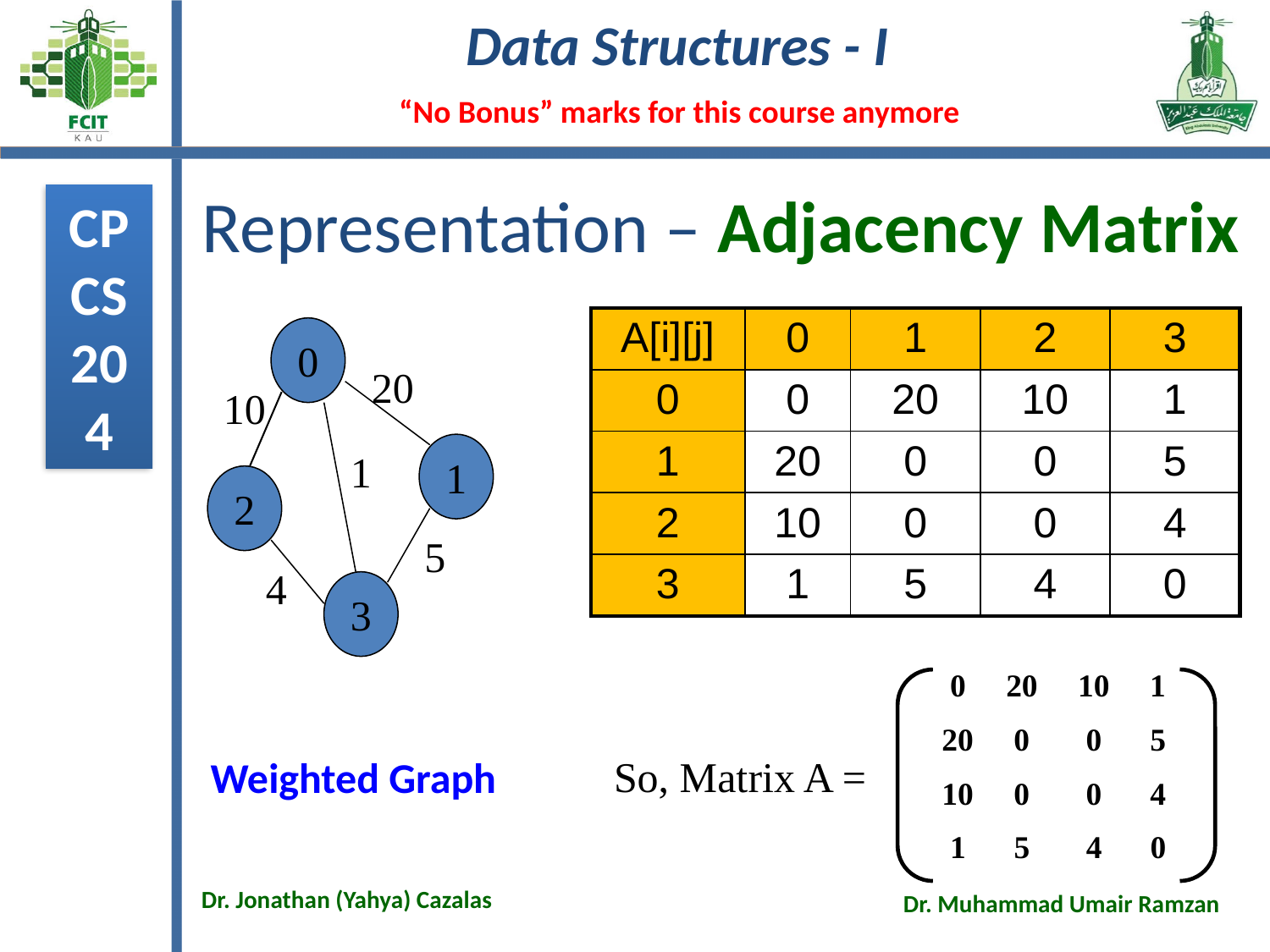

# Representation – Adjacency Matrix
| A[i][j] | 0 | 1 | 2 | 3 |
| --- | --- | --- | --- | --- |
| 0 | 0 | 20 | 10 | 1 |
| 1 | 20 | 0 | 0 | 5 |
| 2 | 10 | 0 | 0 | 4 |
| 3 | 1 | 5 | 4 | 0 |
0
20
10

1
1
2

5

4
3
 0     20     10     1
20     0       0      5
10     0       0      4
 1      5       4      0

 So, Matrix A =
Weighted Graph